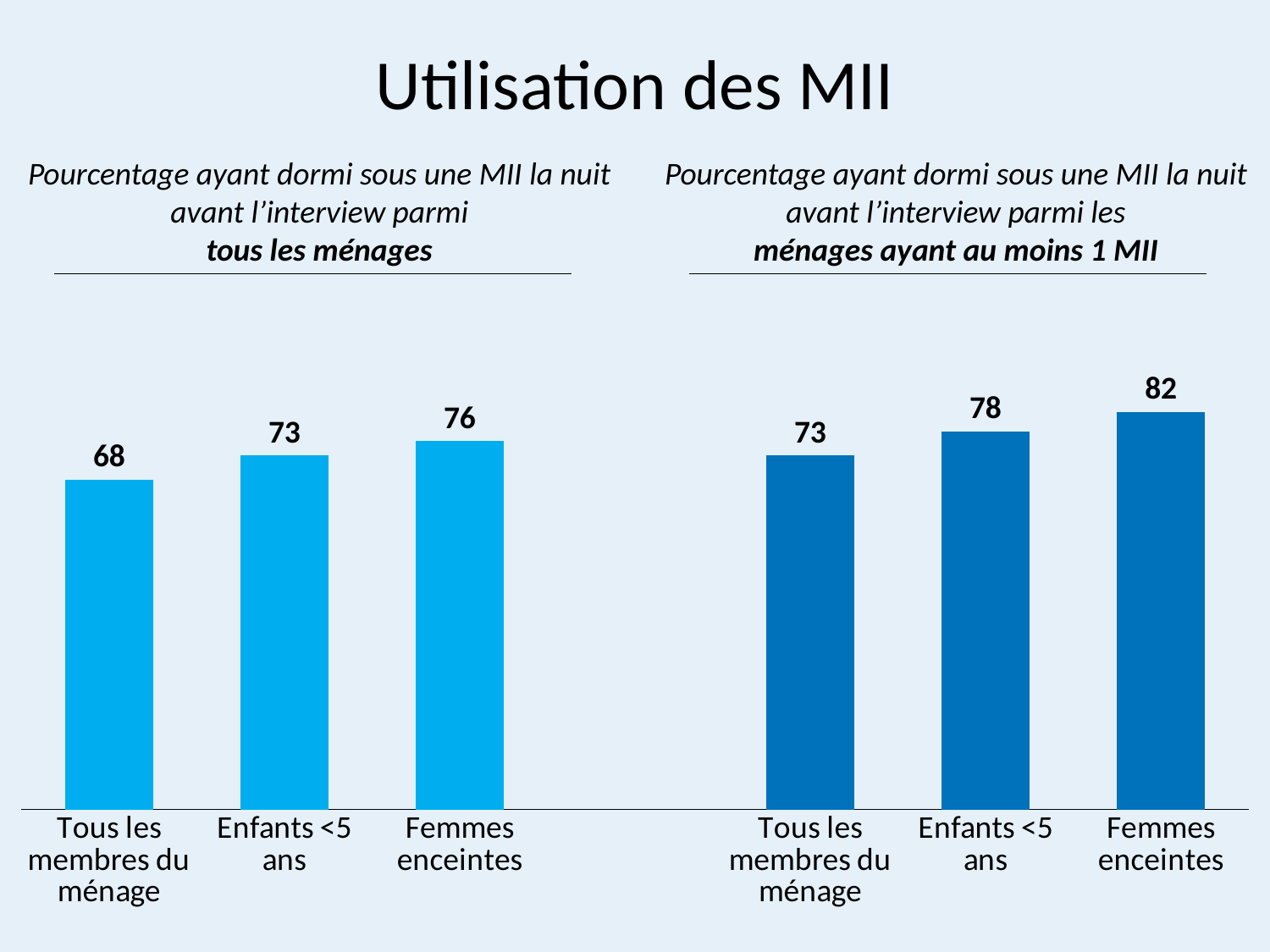

# Utilisation des MII
Pourcentage ayant dormi sous une MII la nuit avant l’interview parmi
tous les ménages
Pourcentage ayant dormi sous une MII la nuit avant l’interview parmi les
ménages ayant au moins 1 MII

### Chart

| Category | Series 1 |
|---|---|
| Tous les membres du ménage | 68.0 |
| Enfants <5 ans | 73.0 |
| Femmes enceintes | 76.0 |
|  | None |
| Tous les membres du ménage | 73.0 |
| Enfants <5 ans | 78.0 |
| Femmes enceintes | 82.0 |